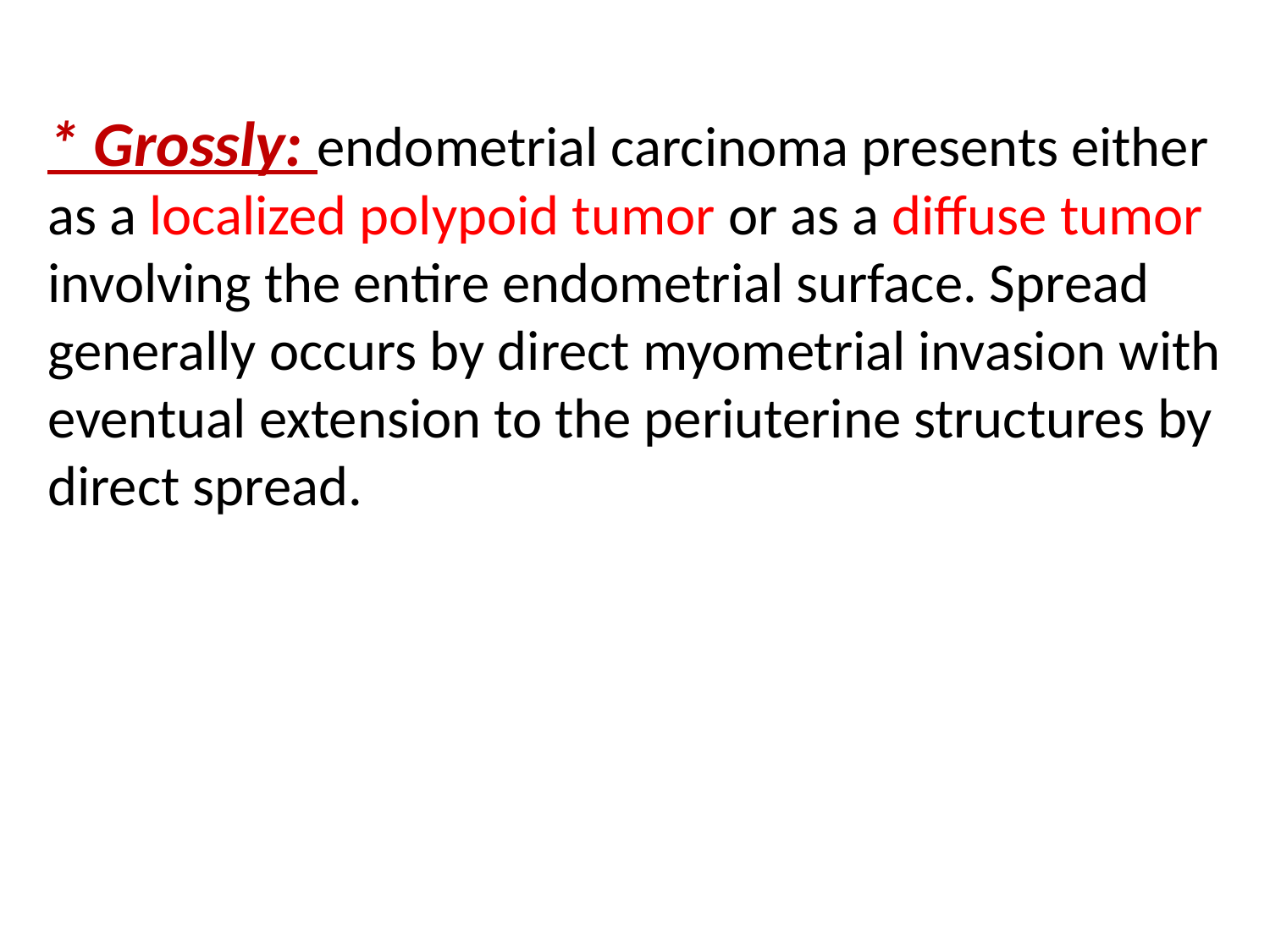

* Grossly: endometrial carcinoma presents either as a localized polypoid tumor or as a diffuse tumor involving the entire endometrial surface. Spread generally occurs by direct myometrial invasion with eventual extension to the periuterine structures by direct spread.